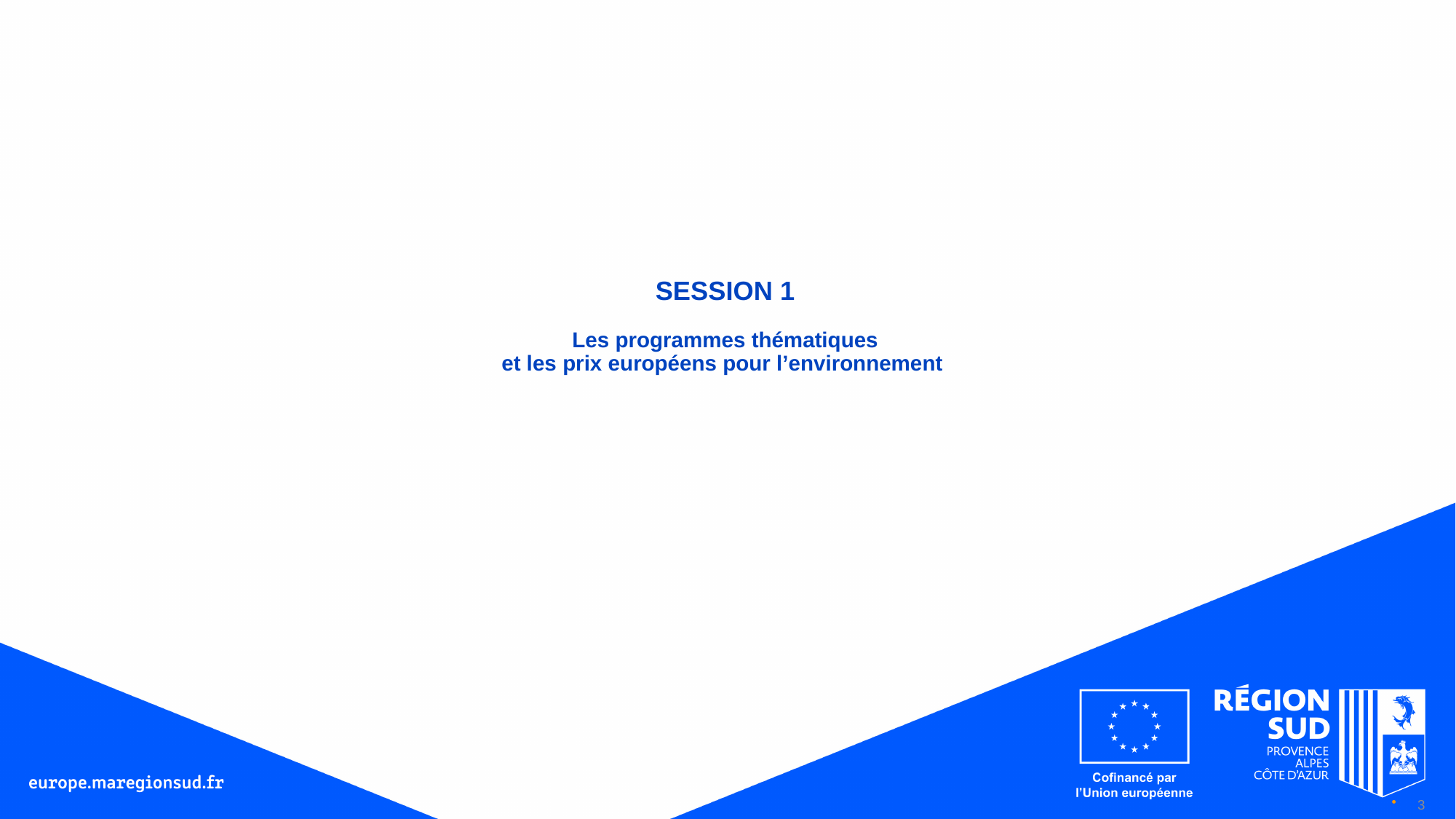

# SESSION 1 Les programmes thématiques et les prix européens pour l’environnement
3